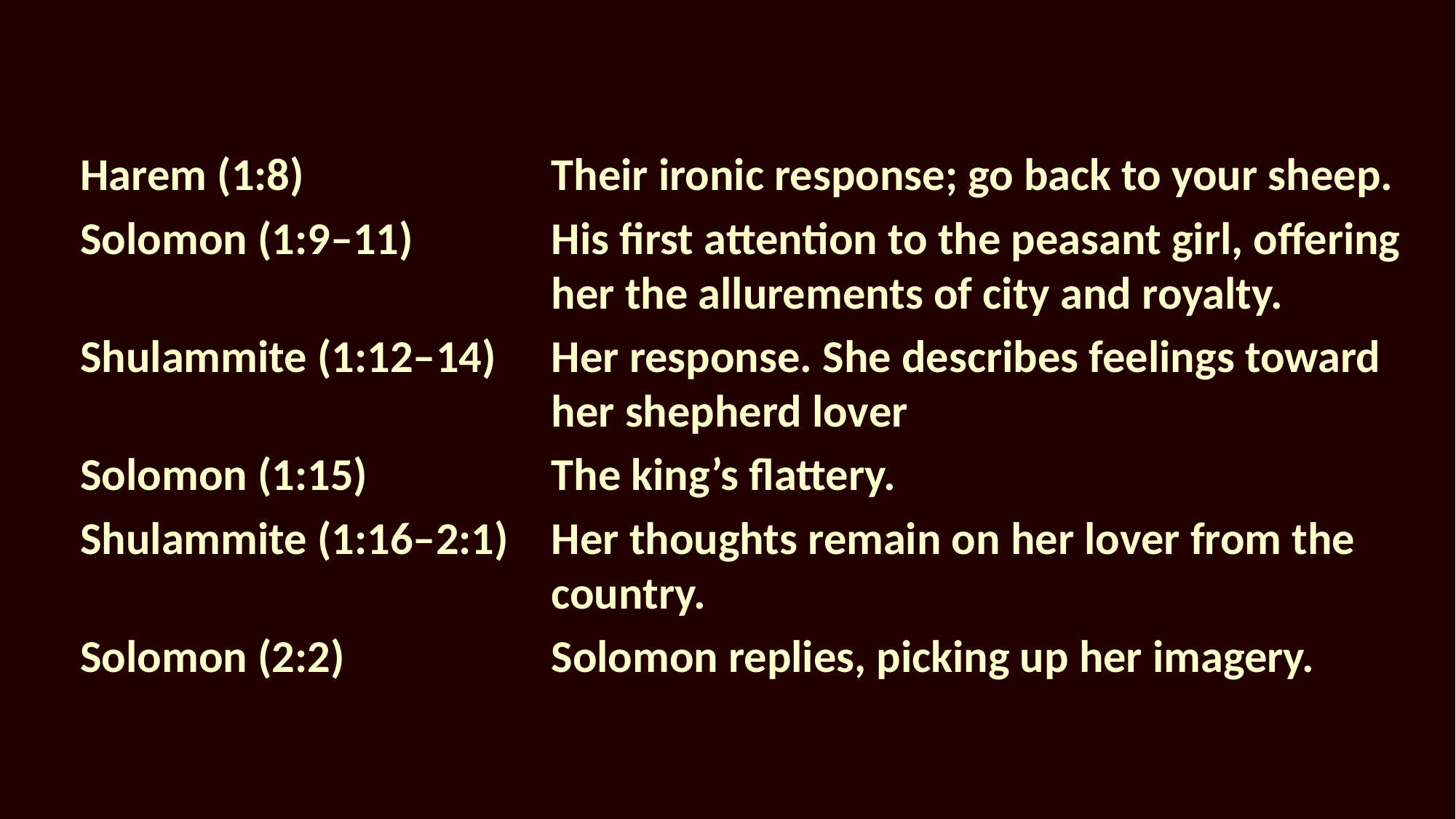

Harem (1:8)	Their ironic response; go back to your sheep.
Solomon (1:9–11)	His first attention to the peasant girl, offering her the allurements of city and royalty.
Shulammite (1:12–14)	Her response. She describes feelings toward her shepherd lover
Solomon (1:15)	The king’s flattery.
Shulammite (1:16–2:1)	Her thoughts remain on her lover from the country.
Solomon (2:2)	Solomon replies, picking up her imagery.